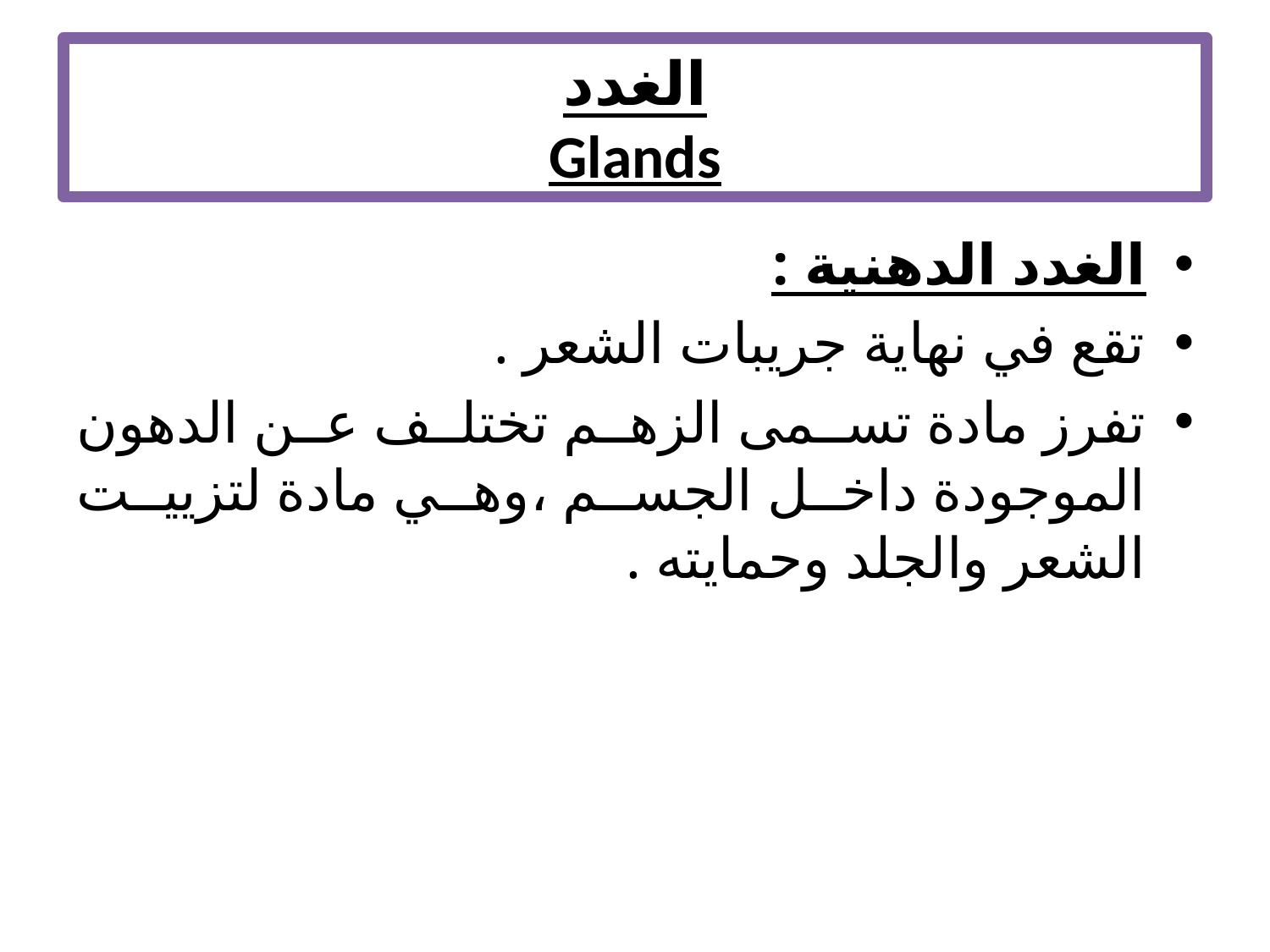

# الغدد Glands
الغدد الدهنية :
تقع في نهاية جريبات الشعر .
تفرز مادة تسمى الزهم تختلف عن الدهون الموجودة داخل الجسم ،وهي مادة لتزييت الشعر والجلد وحمايته .